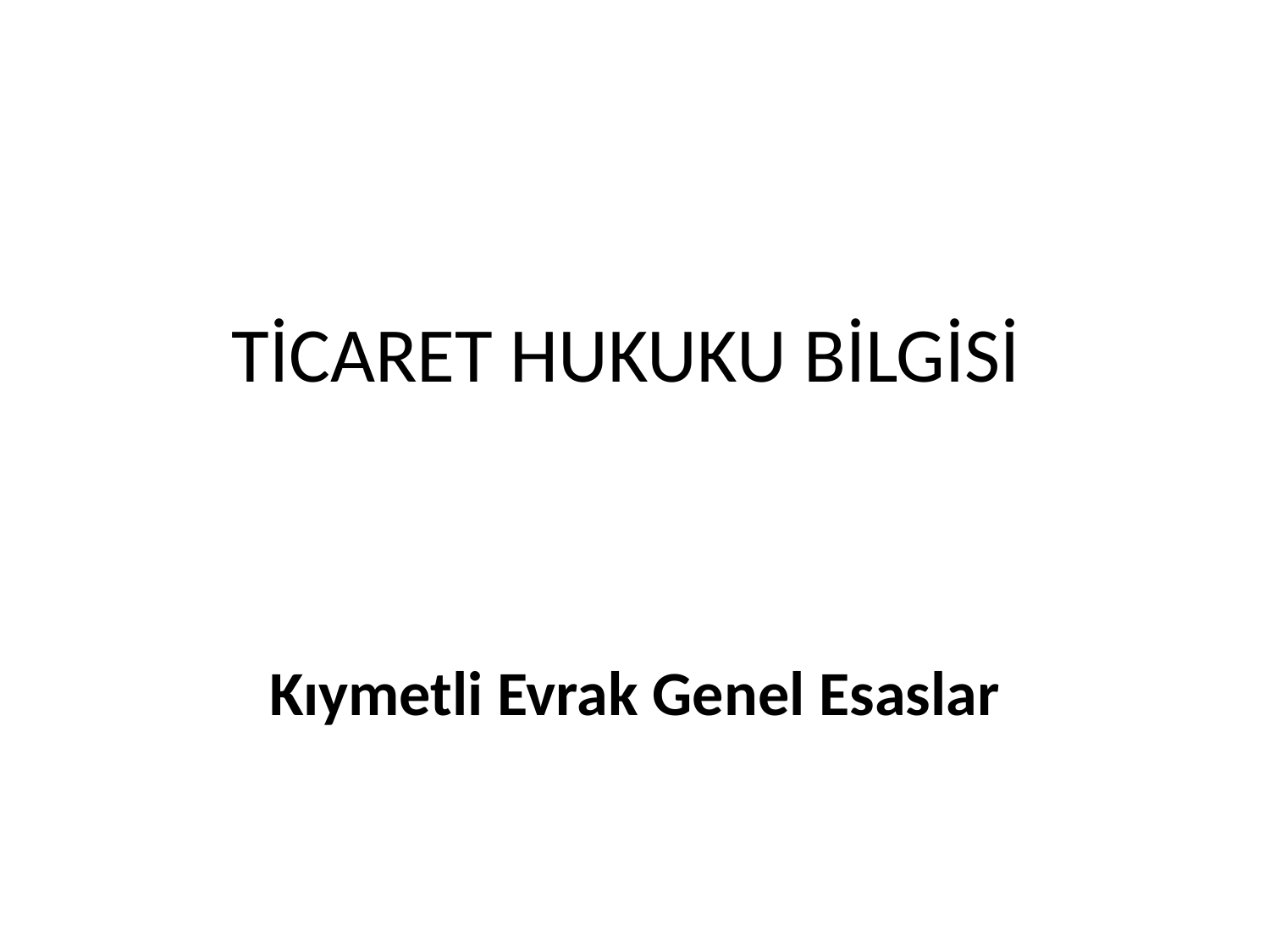

# TİCARET HUKUKU BİLGİSİ

Kıymetli Evrak Genel Esaslar